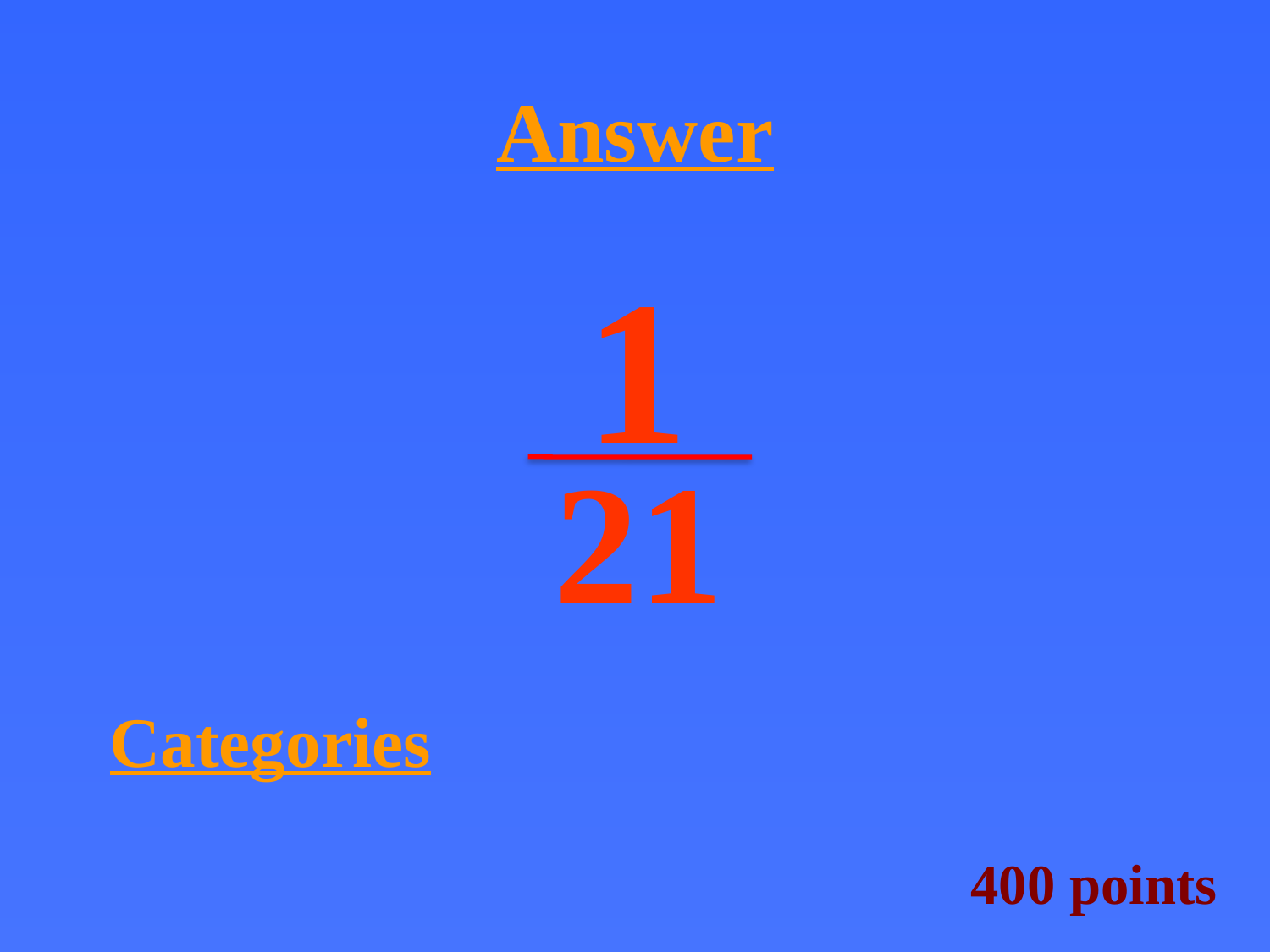

# Answer
1

Categories

21
400 points